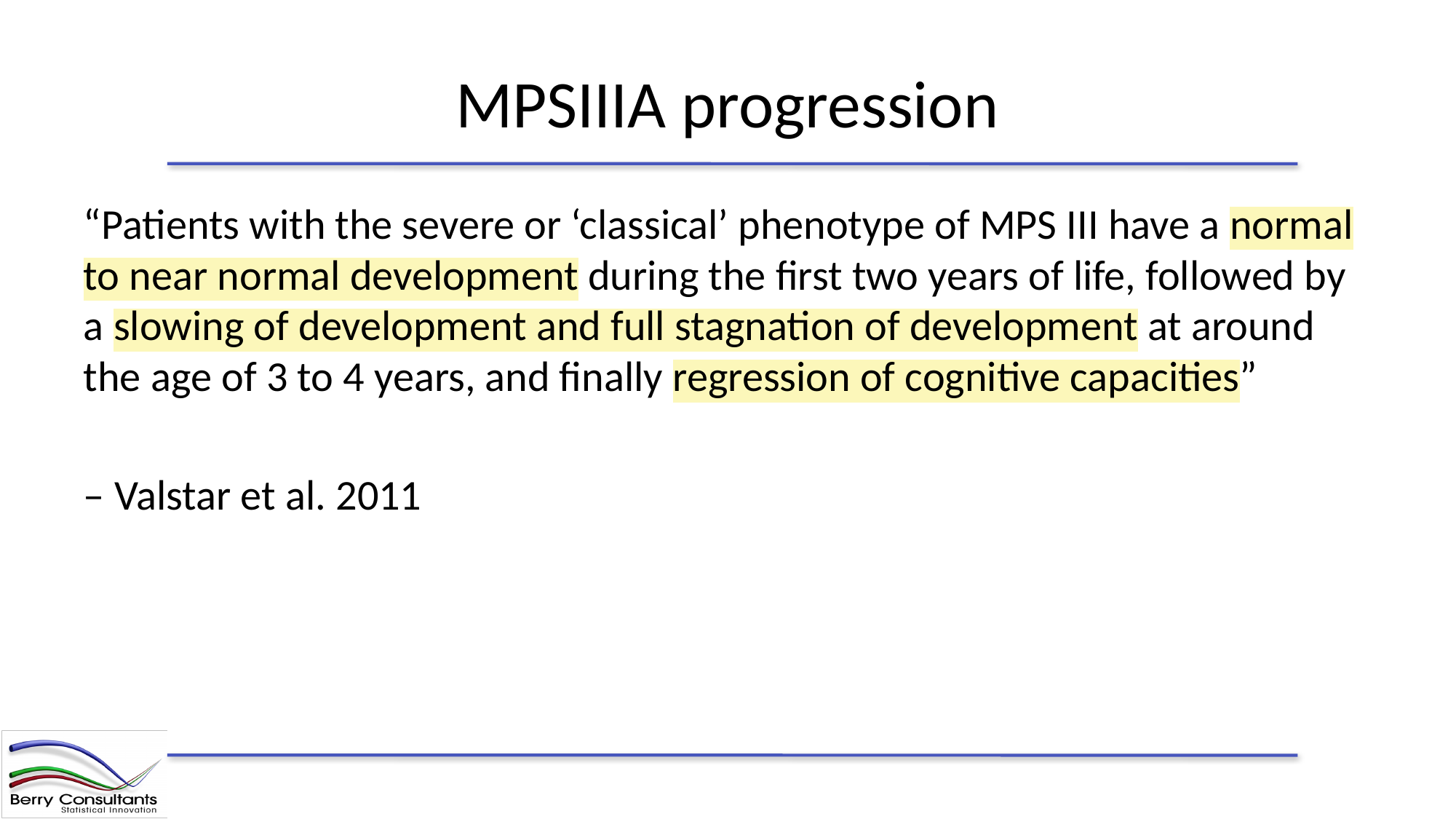

# MPSIIIA progression
“Patients with the severe or ‘classical’ phenotype of MPS III have a normal to near normal development during the first two years of life, followed by a slowing of development and full stagnation of development at around the age of 3 to 4 years, and finally regression of cognitive capacities”

– Valstar et al. 2011